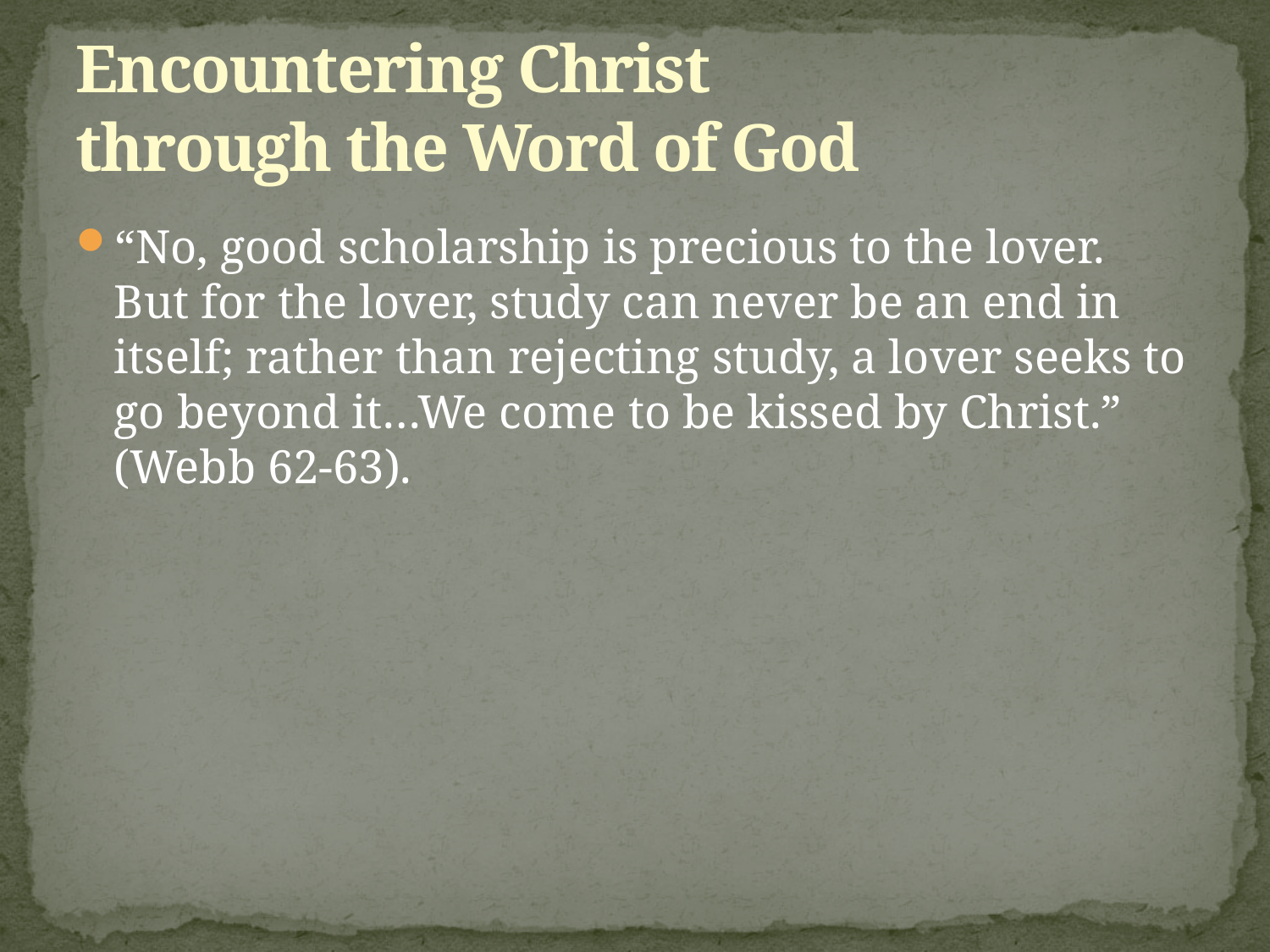

# Encountering Christ through the Word of God
“No, good scholarship is precious to the lover.  But for the lover, study can never be an end in itself; rather than rejecting study, a lover seeks to go beyond it…We come to be kissed by Christ.” (Webb 62-63).